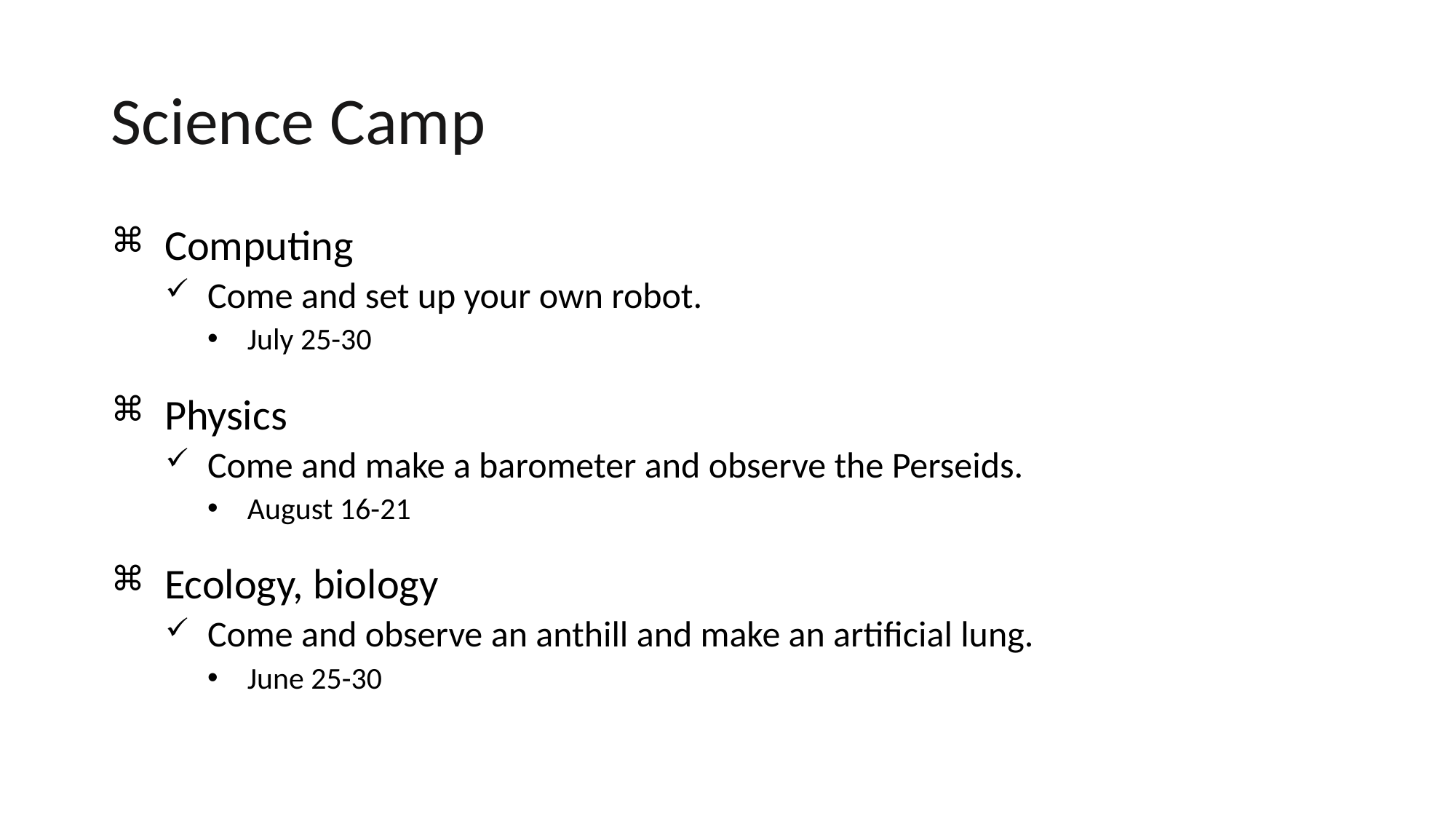

# Science Camp
Computing
Come and set up your own robot.
July 25-30
Physics
Come and make a barometer and observe the Perseids.
August 16-21
Ecology, biology
Come and observe an anthill and make an artificial lung.
June 25-30